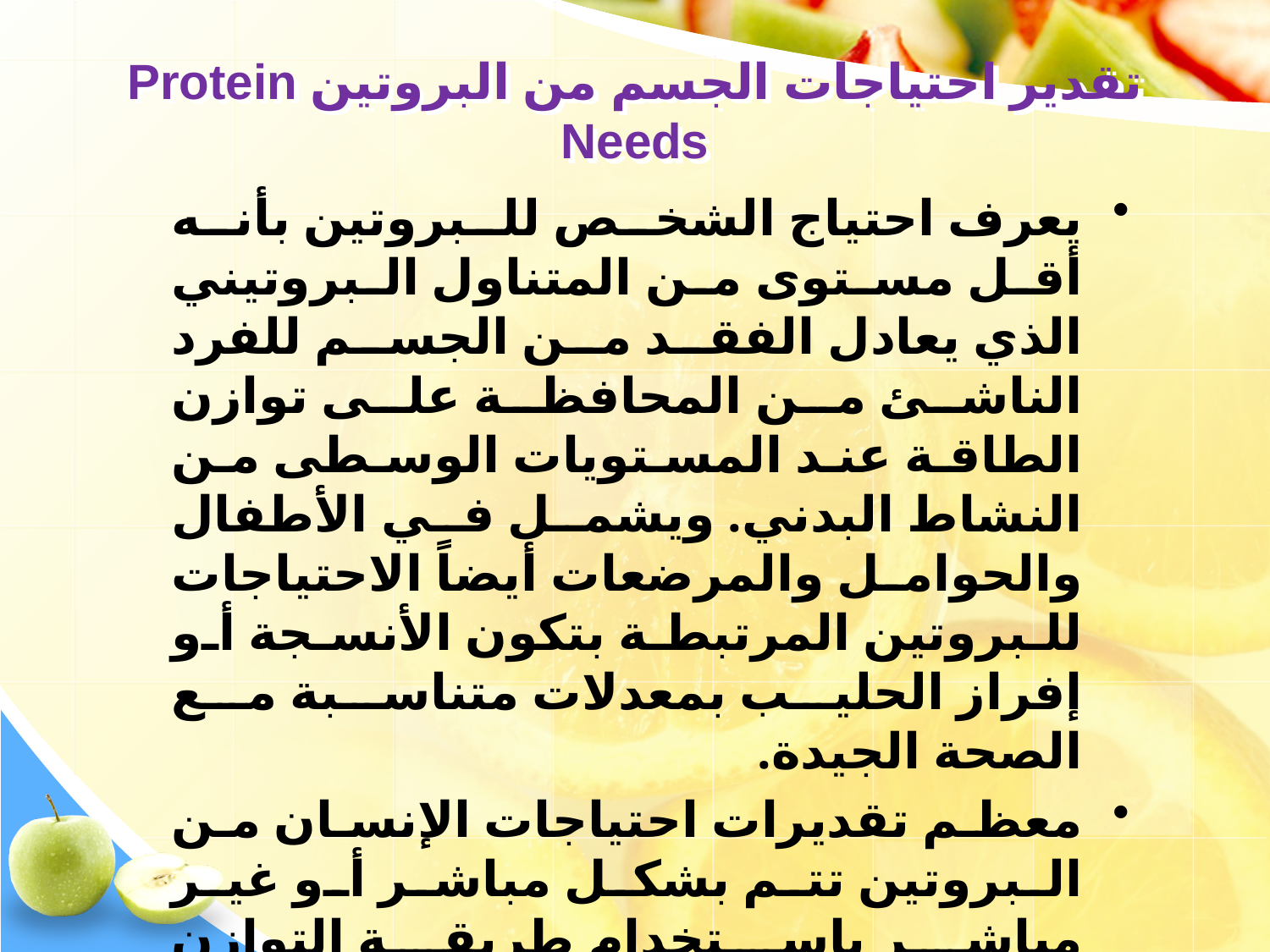

# تقدير احتياجات الجسم من البروتين Protein Needs
يعرف احتياج الشخص للبروتين بأنه أقل مستوى من المتناول البروتيني الذي يعادل الفقد من الجسم للفرد الناشئ من المحافظة على توازن الطاقة عند المستويات الوسطى من النشاط البدني. ويشمل في الأطفال والحوامل والمرضعات أيضاً الاحتياجات للبروتين المرتبطة بتكون الأنسجة أو إفراز الحليب بمعدلات متناسبة مع الصحة الجيدة.
معظم تقديرات احتياجات الإنسان من البروتين تتم بشكل مباشر أو غير مباشر باستخدام طريقة التوازن النتيروجيني Nitrogen Balance